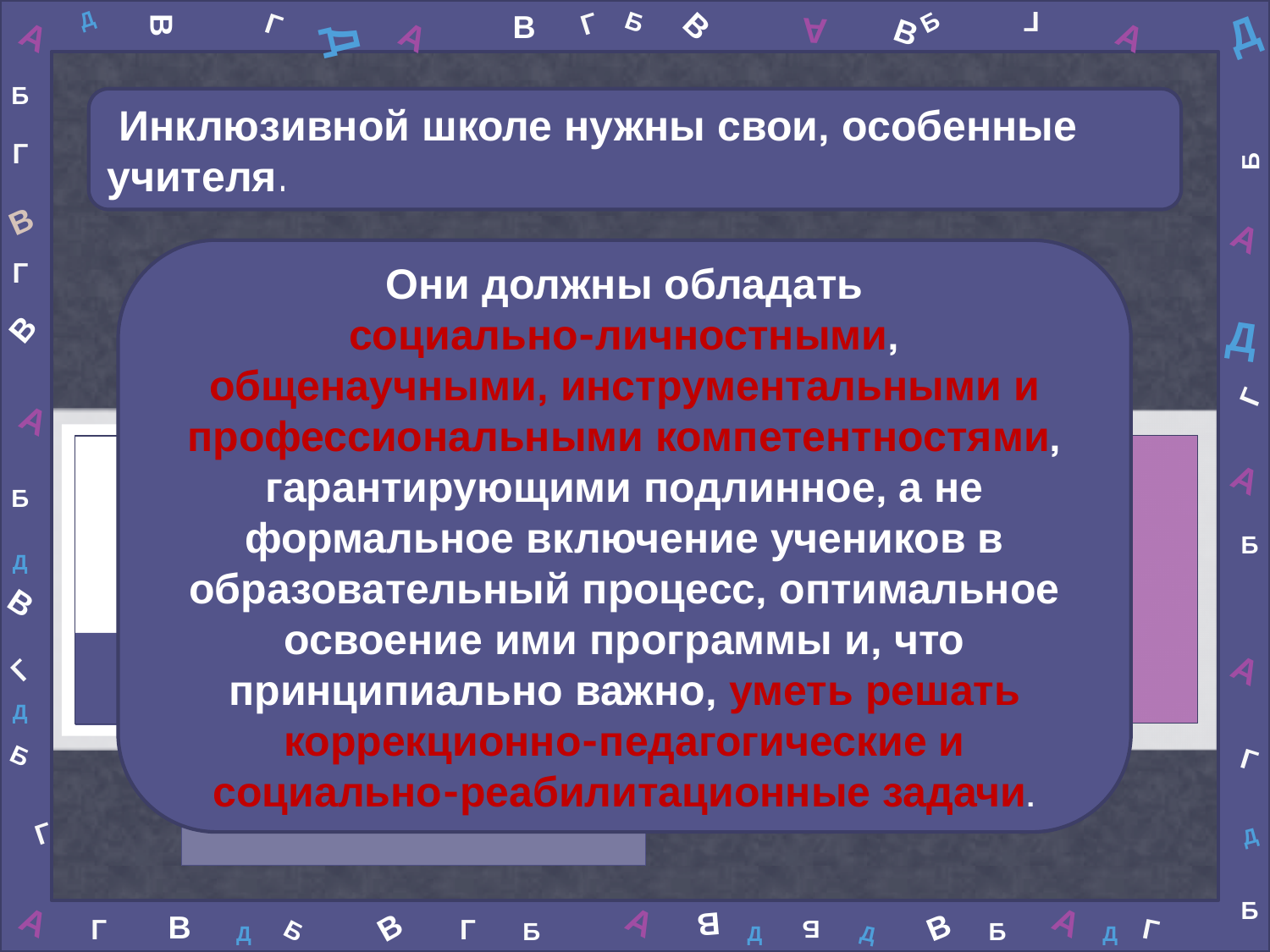

Д
В
Г
В
Г
Б
В
Б
Г
Д
Д
А
А
А
А
В
Б
 Инклюзивной школе нужны свои, особенные учителя.
#
Г
Б
В
А
Они должны обладать
 социально-личностными,
общенаучными, инструментальными и профессиональными компетентностями, гарантирующими подлинное, а не формальное включение учеников в образовательный процесс, оптимальное освоение ими программы и, что принципиально важно, уметь решать коррекционно-педагогические и социально-реабилитационные задачи.
Г
В
Д
Г
А
А
Б
Б
Д
В
А
Г
Д
Б
Г
|  |
| --- |
|  |
Г
Д
Б
А
А
А
В
В
В
В
Г
Г
Г
Б
Б
Б
Б
Д
Д
Д
Д